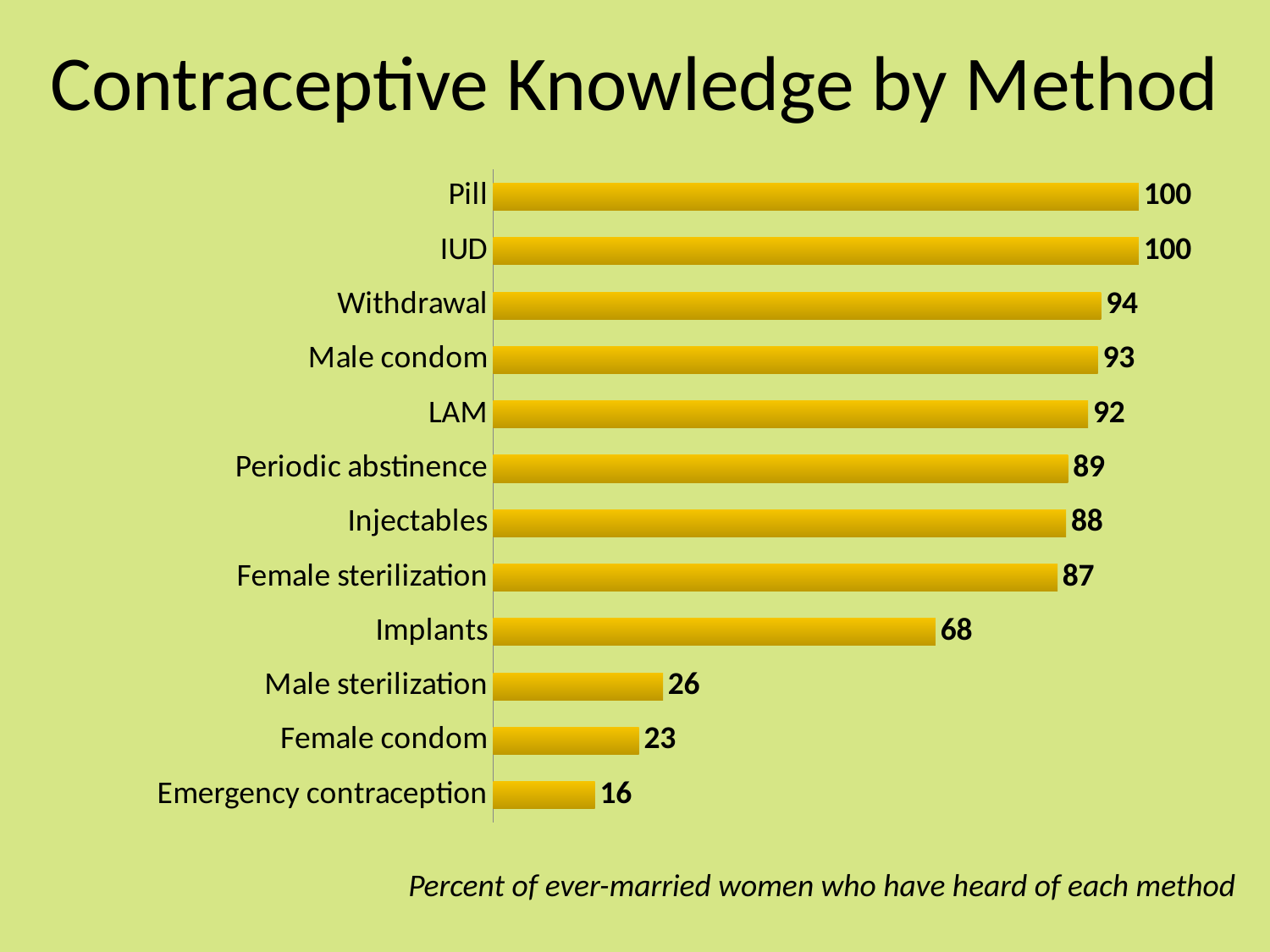

# Contraceptive Knowledge by Method

### Chart

| Category | #REF! |
|---|---|
| Emergency contraception | 15.7 |
| Female condom | 22.5 |
| Male sterilization | 26.2 |
| Implants | 68.2 |
| Female sterilization | 87.0 |
| Injectables | 88.3 |
| Periodic abstinence | 88.6 |
| LAM | 91.7 |
| Male condom | 93.2 |
| Withdrawal | 93.7 |
| IUD | 99.5 |
| Pill | 99.5 |
Percent of ever-married women who have heard of each method